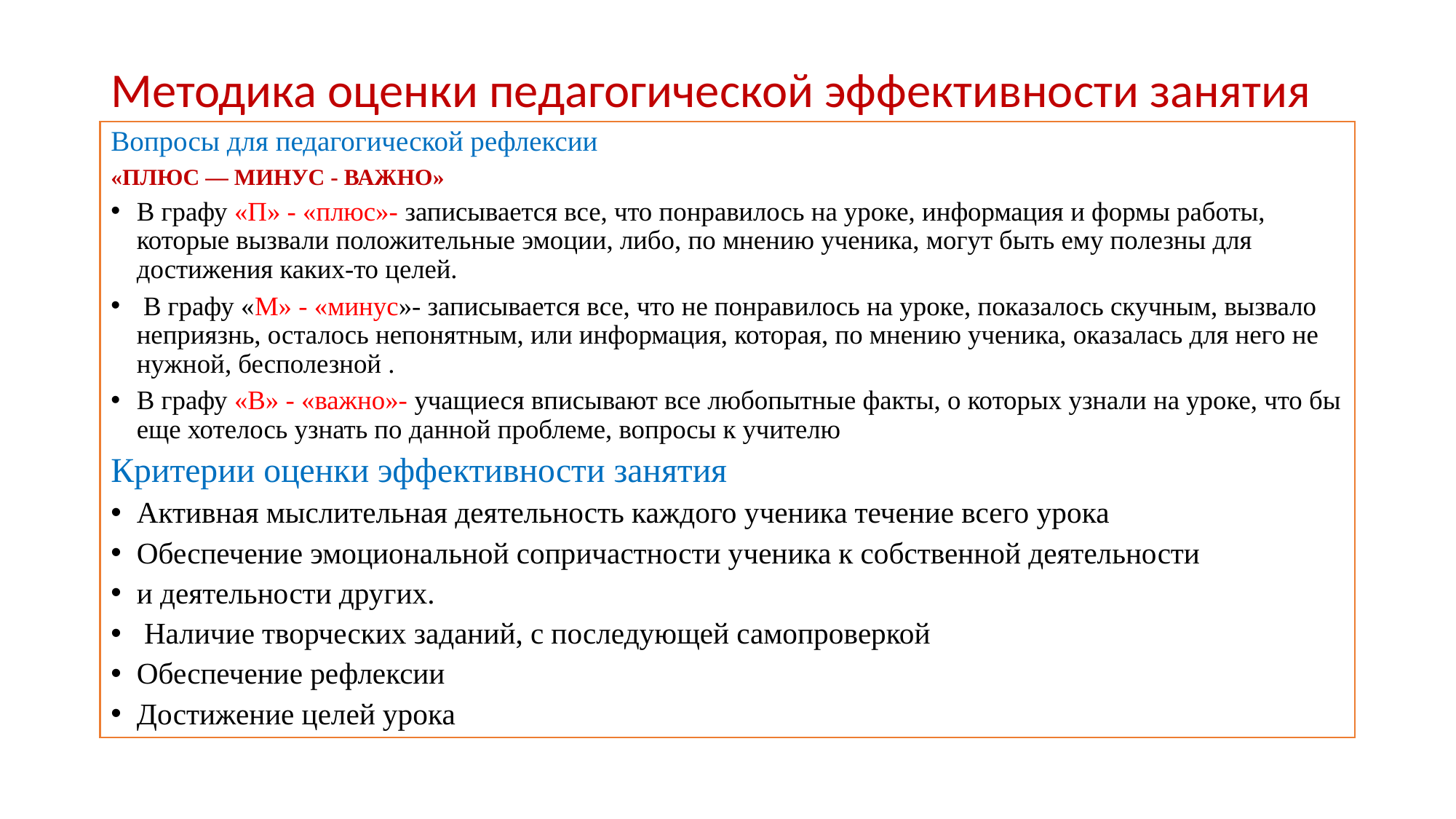

# Методика оценки педагогической эффективности занятия
Вопросы для педагогической рефлексии
«ПЛЮС — МИНУС - ВАЖНО»
В графу «П» - «плюс»- записывается все, что понравилось на уроке, информация и формы работы,  которые вызвали положительные эмоции, либо, по мнению ученика, могут быть ему полезны для достижения каких-то целей.
 В графу «М» - «минус»- записывается все, что не понравилось на уроке, показалось скучным, вызвало неприязнь, осталось непонятным, или информация, которая, по мнению ученика, оказалась для него не нужной, бесполезной .
В графу «В» - «важно»- учащиеся вписывают все любопытные факты, о которых узнали на уроке, что бы еще хотелось узнать по данной проблеме, вопросы к учителю
Критерии оценки эффективности занятия
Активная мыслительная деятельность каждого ученика течение всего урока
Обеспечение эмоциональной сопричастности ученика к собственной деятельности
и деятельности других.
 Наличие творческих заданий, с последующей самопроверкой
Обеспечение рефлексии
Достижение целей урока